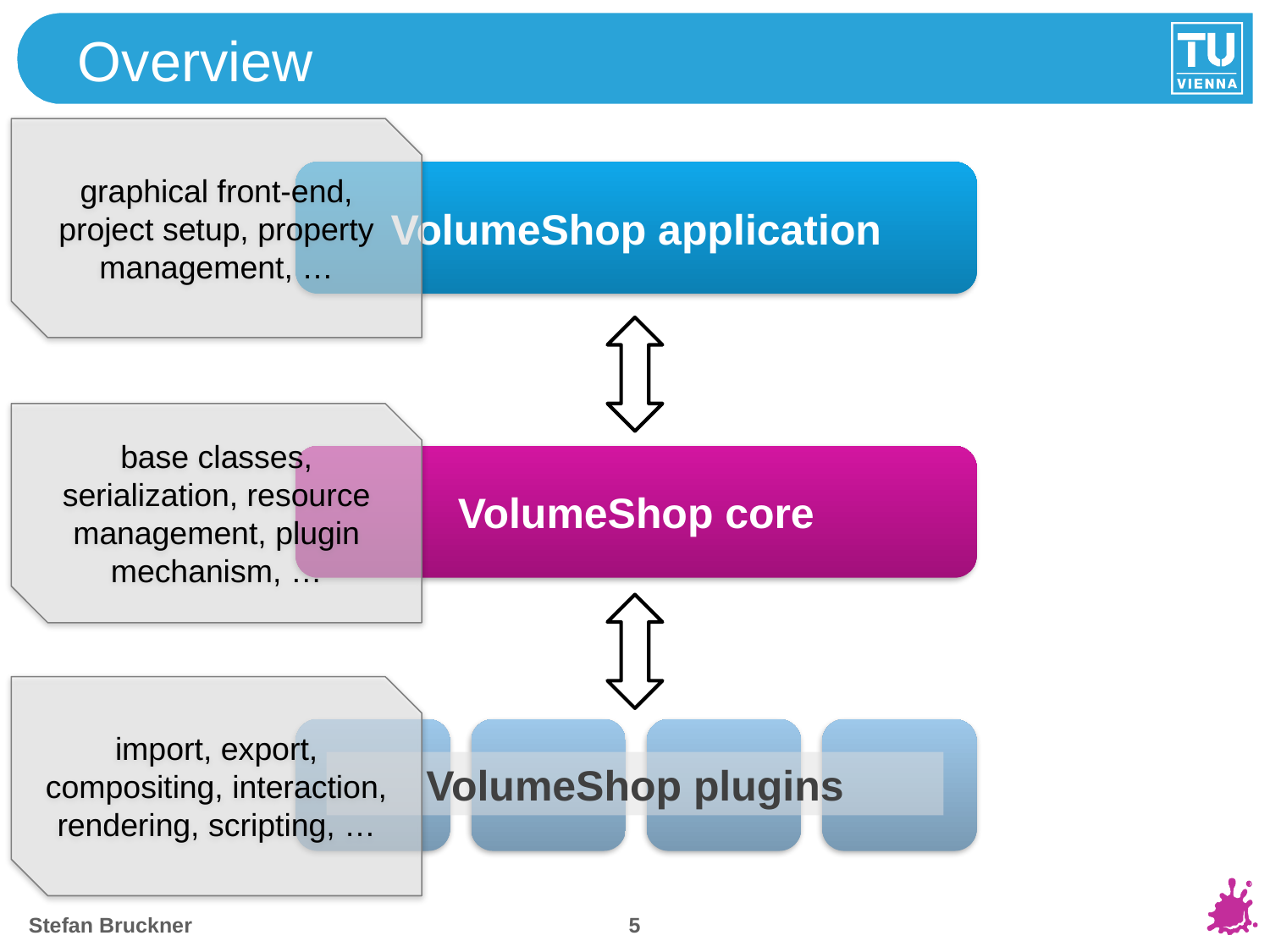

# Overview
graphical front-end, project setup, property management, …
VolumeShop application

base classes, serialization, resource management, plugin mechanism, …
VolumeShop core

import, export, compositing, interaction, rendering, scripting, …

VolumeShop plugins
5
Stefan Bruckner